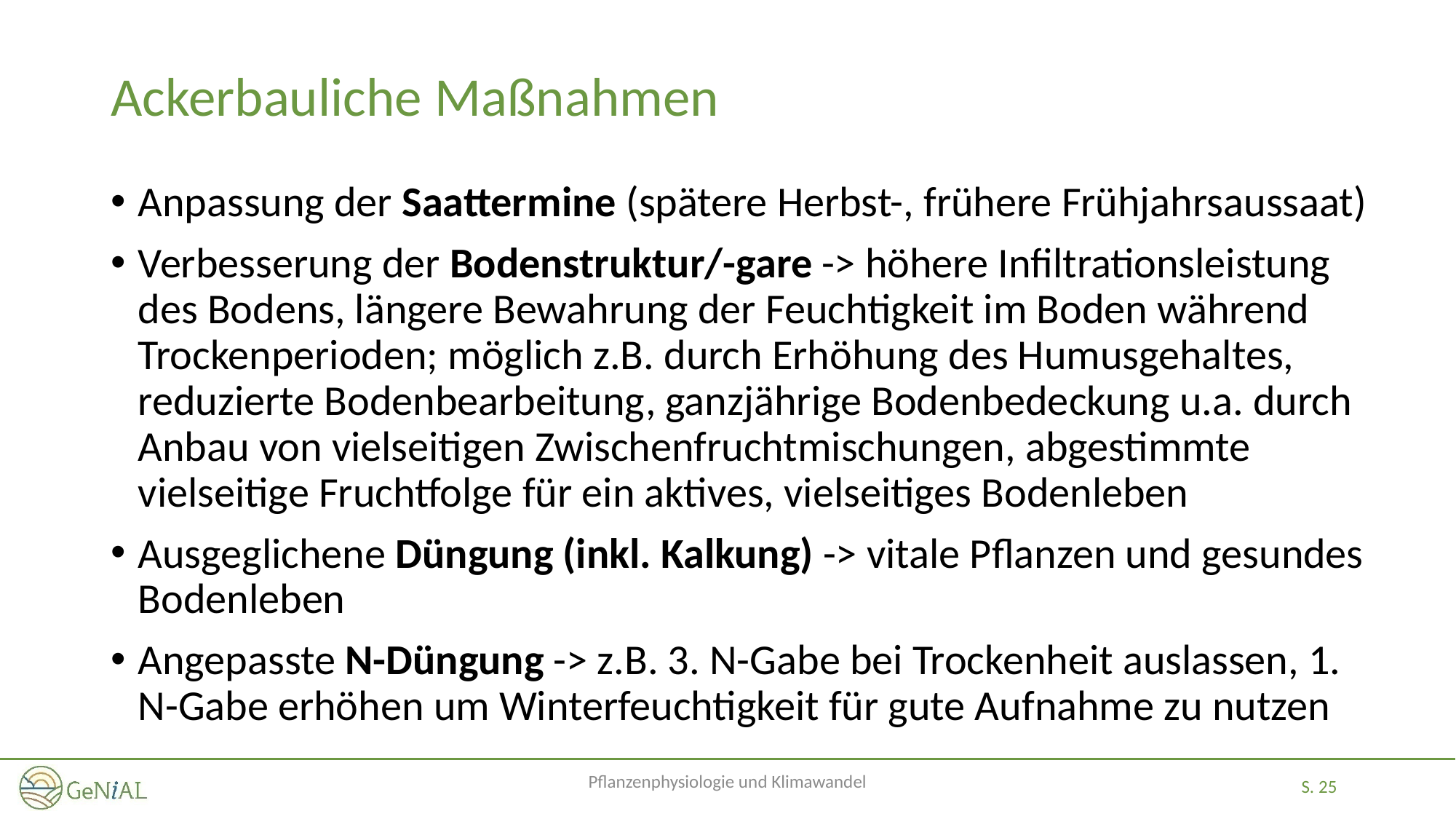

# Ackerbauliche Maßnahmen
Anpassung der Saattermine (spätere Herbst-, frühere Frühjahrsaussaat)
Verbesserung der Bodenstruktur/-gare -> höhere Infiltrationsleistung des Bodens, längere Bewahrung der Feuchtigkeit im Boden während Trockenperioden; möglich z.B. durch Erhöhung des Humusgehaltes, reduzierte Bodenbearbeitung, ganzjährige Bodenbedeckung u.a. durch Anbau von vielseitigen Zwischenfruchtmischungen, abgestimmte vielseitige Fruchtfolge für ein aktives, vielseitiges Bodenleben
Ausgeglichene Düngung (inkl. Kalkung) -> vitale Pflanzen und gesundes Bodenleben
Angepasste N-Düngung -> z.B. 3. N-Gabe bei Trockenheit auslassen, 1. N-Gabe erhöhen um Winterfeuchtigkeit für gute Aufnahme zu nutzen

Pflanzenphysiologie und Klimawandel